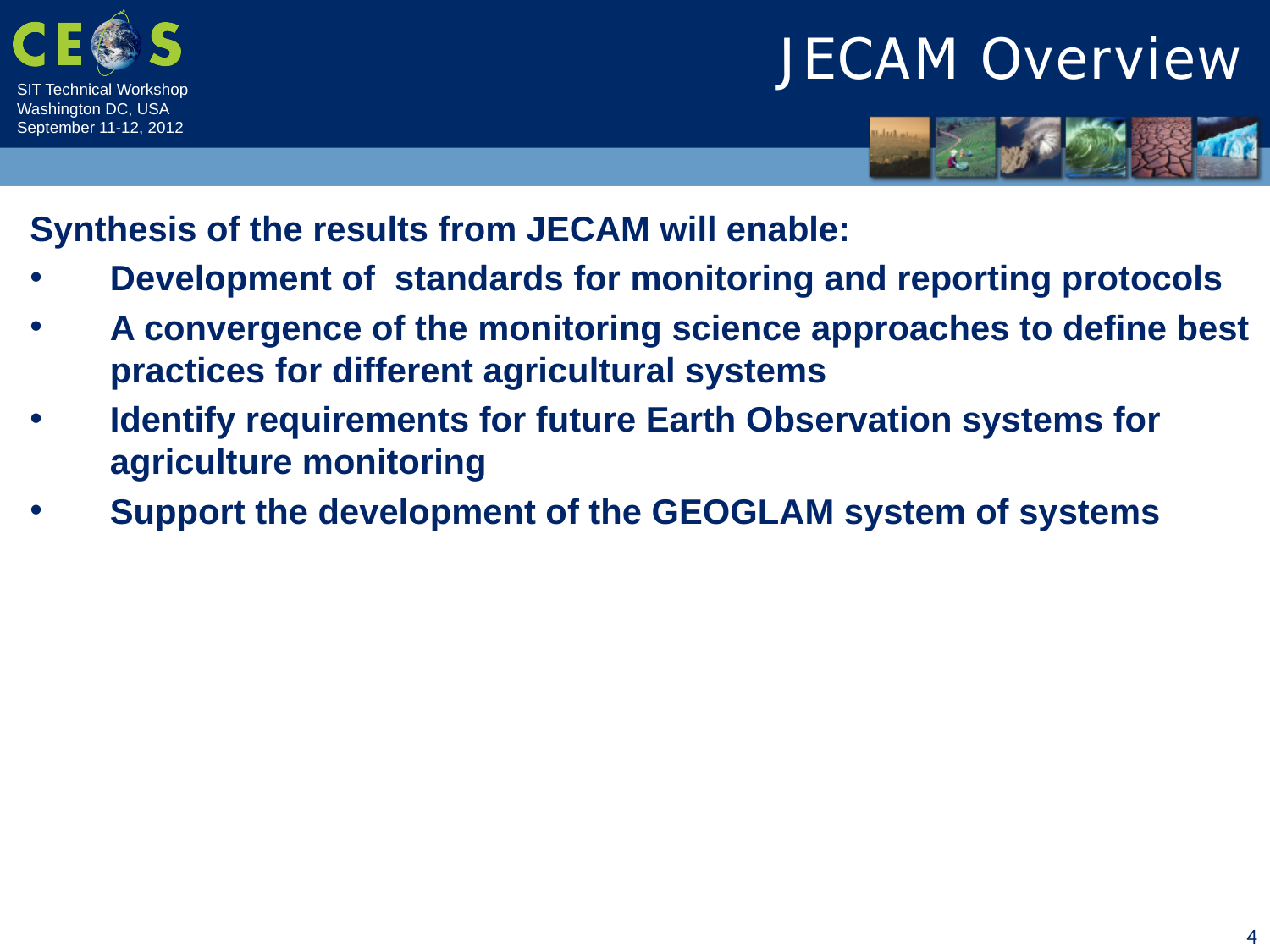

JECAM Overview
Synthesis of the results from JECAM will enable:
Development of  standards for monitoring and reporting protocols
A convergence of the monitoring science approaches to define best practices for different agricultural systems
Identify requirements for future Earth Observation systems for agriculture monitoring
Support the development of the GEOGLAM system of systems

4